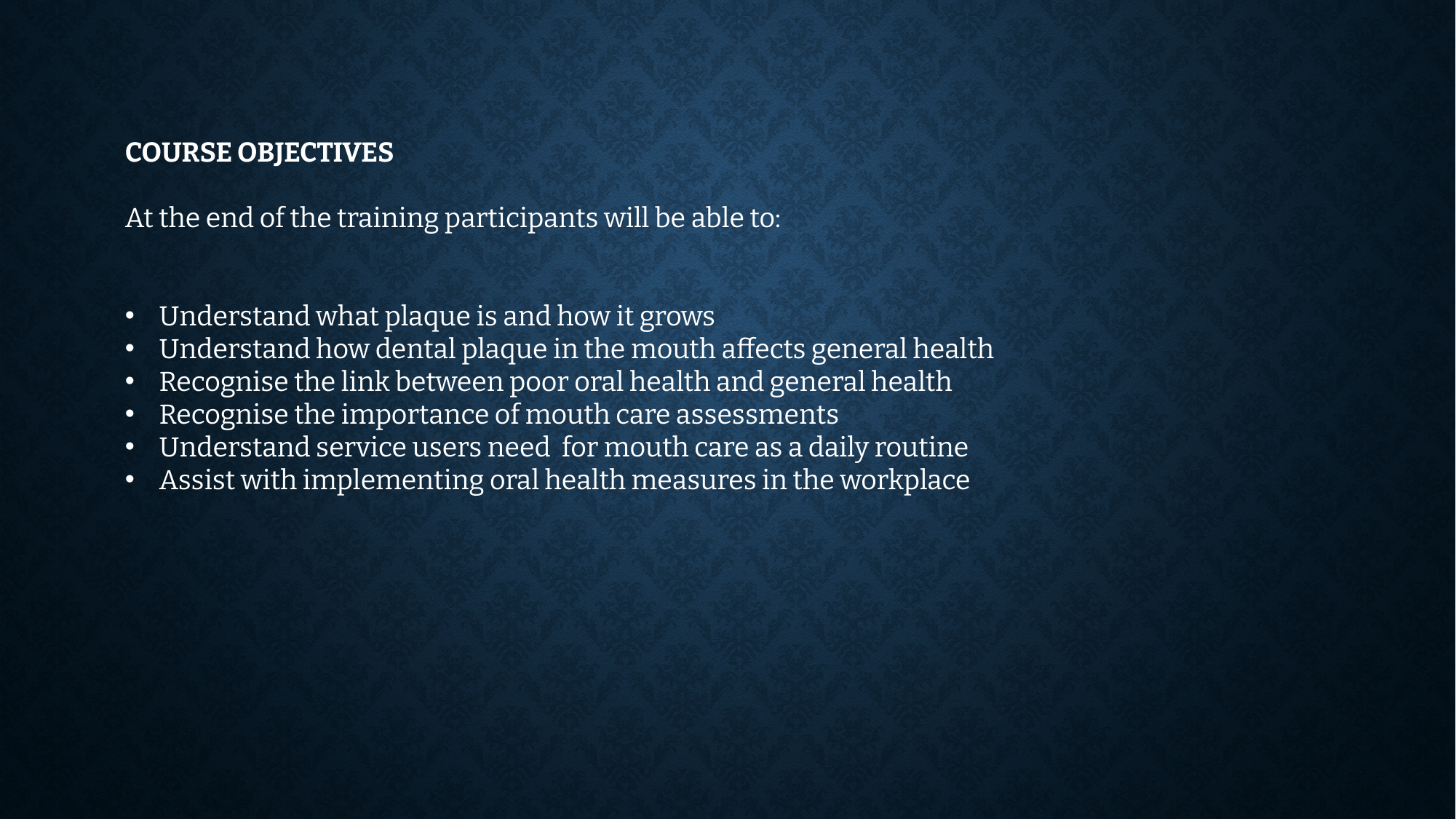

COURSE OBJECTIVES

At the end of the training participants will be able to:

Understand what plaque is and how it grows
Understand how dental plaque in the mouth affects general health
Recognise the link between poor oral health and general health
Recognise the importance of mouth care assessments
Understand service users need  for mouth care as a daily routine
Assist with implementing oral health measures in the workplace